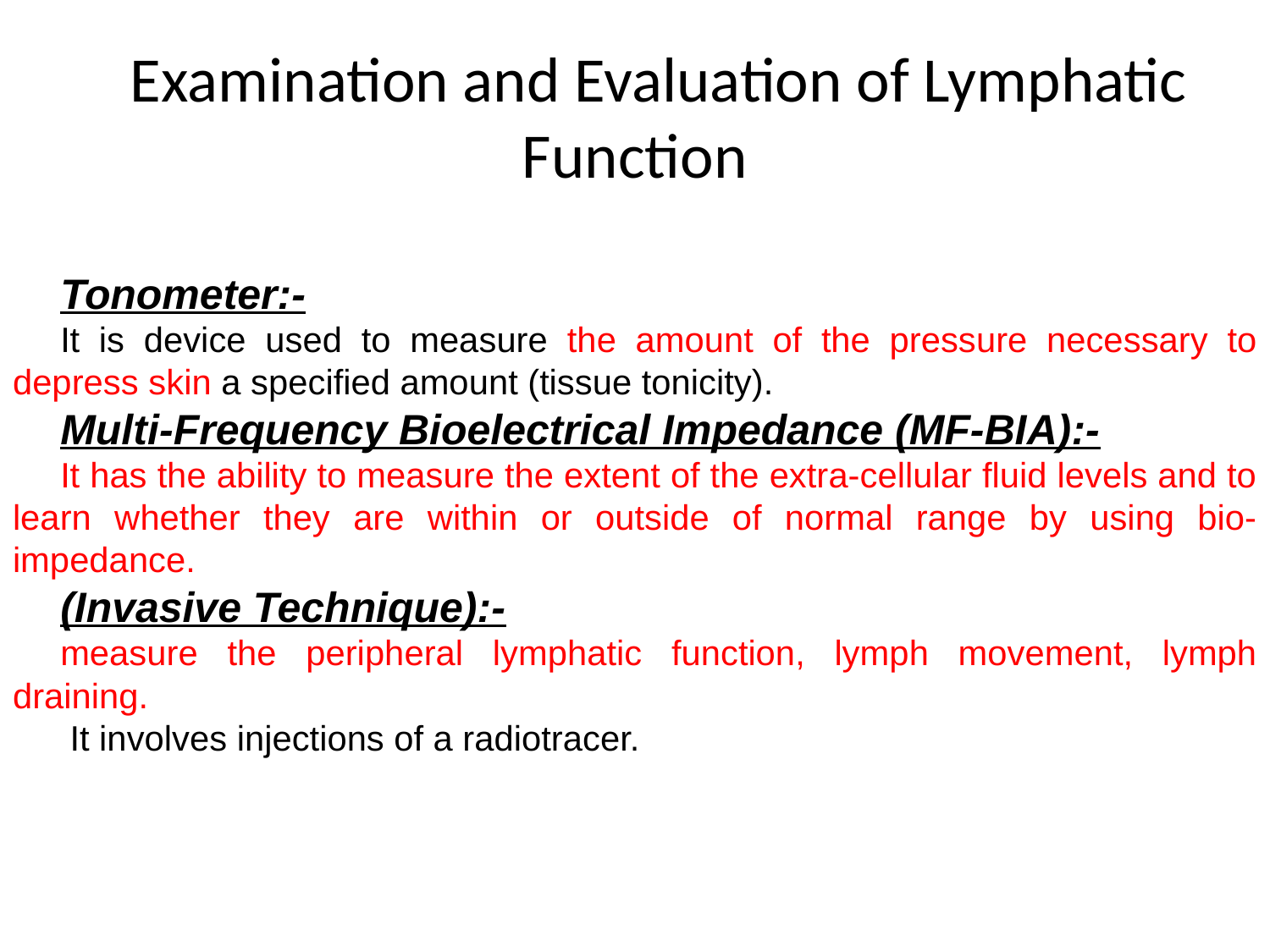

Examination and Evaluation of Lymphatic Function

Tonometer:-
It is device used to measure the amount of the pressure necessary to depress skin a specified amount (tissue tonicity).
Multi-Frequency Bioelectrical Impedance (MF-BIA):-
It has the ability to measure the extent of the extra-cellular fluid levels and to learn whether they are within or outside of normal range by using bio-impedance.
(Invasive Technique):-
measure the peripheral lymphatic function, lymph movement, lymph draining.
 It involves injections of a radiotracer.